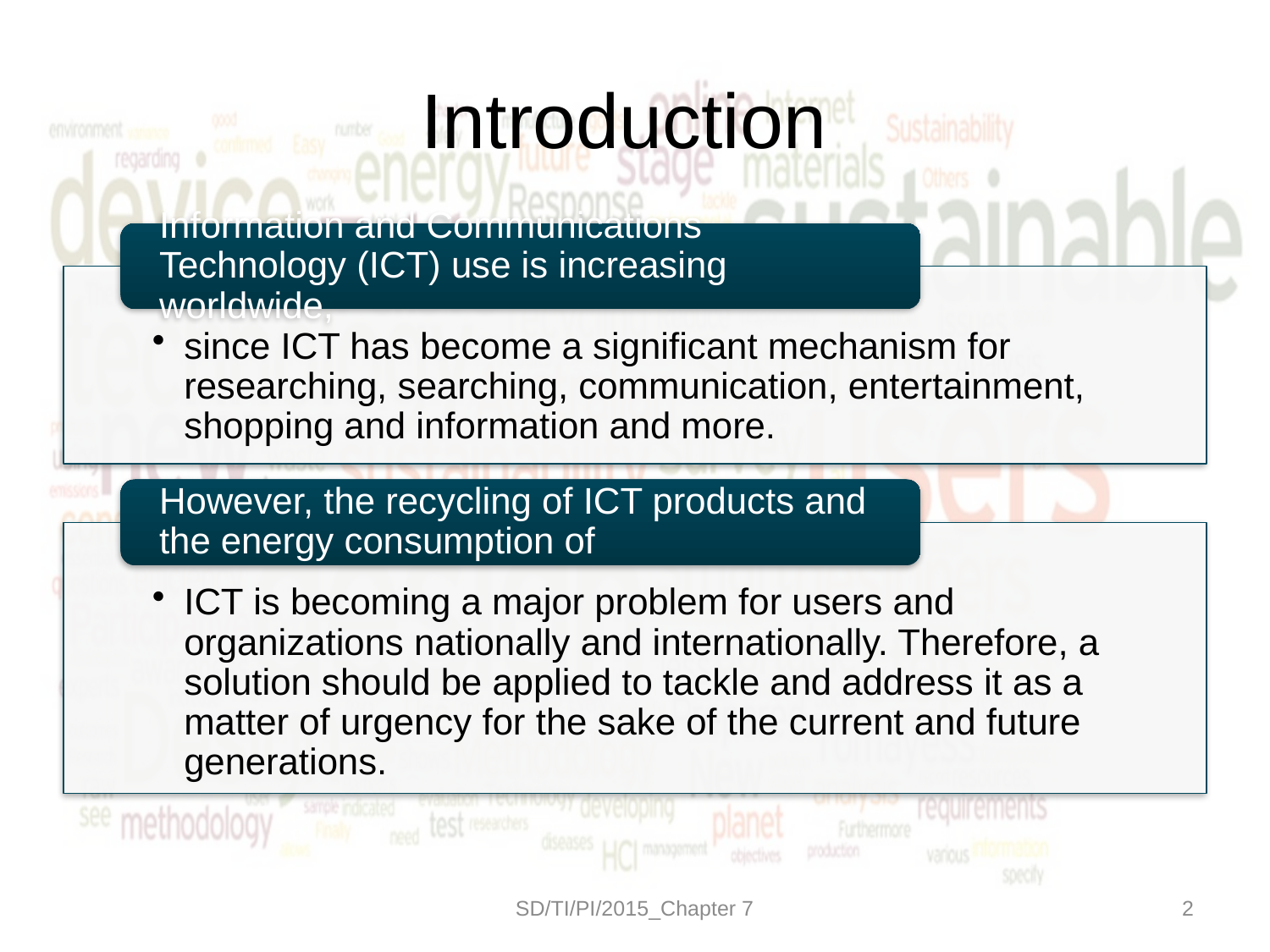

# Introduction
since ICT has become a significant mechanism for researching, searching, communication, entertainment, shopping and information and more.
Information and Communications Technology (ICT) use is increasing worldwide,
ICT is becoming a major problem for users and organizations nationally and internationally. Therefore, a solution should be applied to tackle and address it as a matter of urgency for the sake of the current and future generations.
However, the recycling of ICT products and the energy consumption of
SD/TI/PI/2015_Chapter 7
2